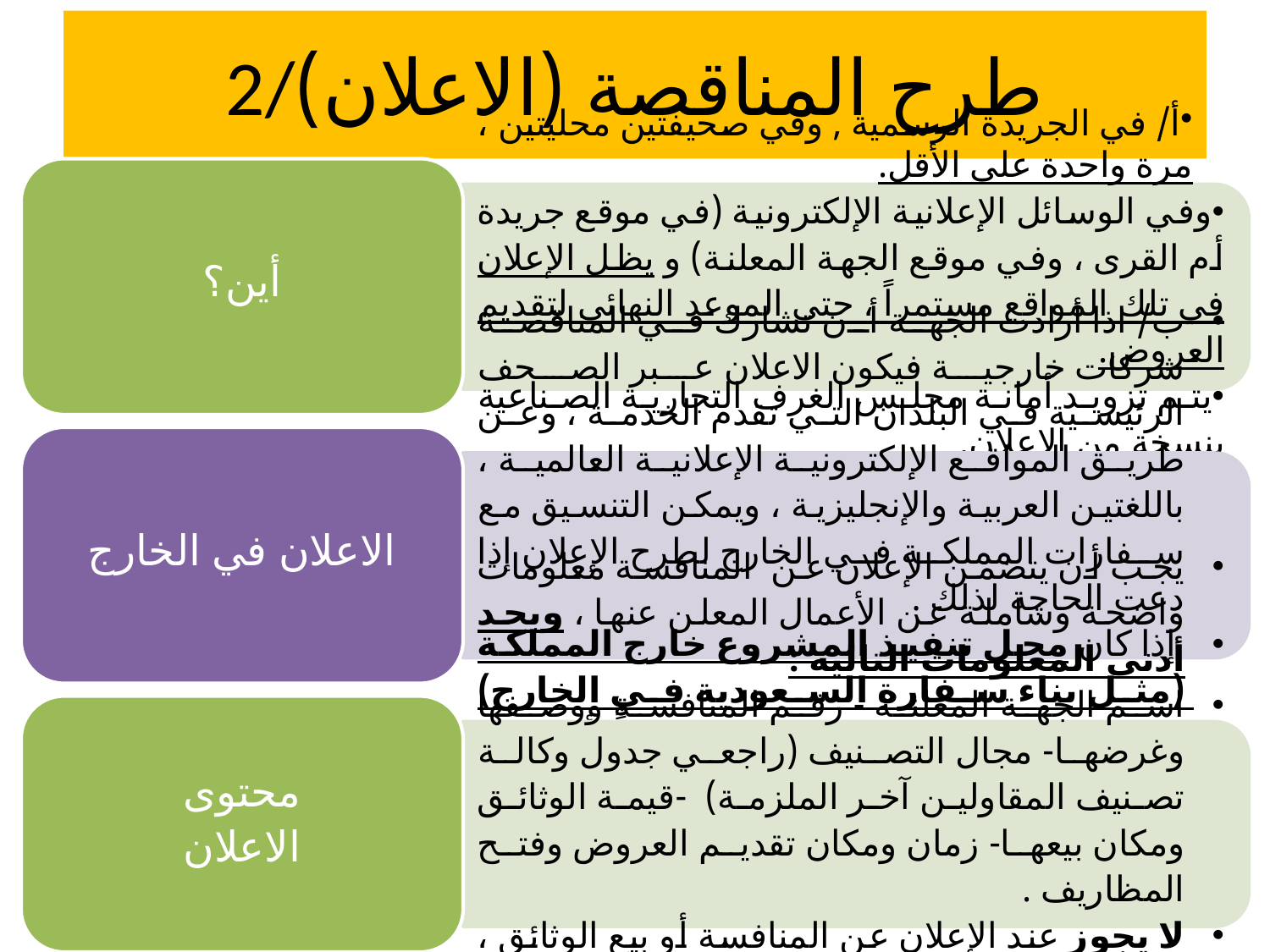

# 2/طرح المناقصة (الاعلان)
أين؟
محتوى
11